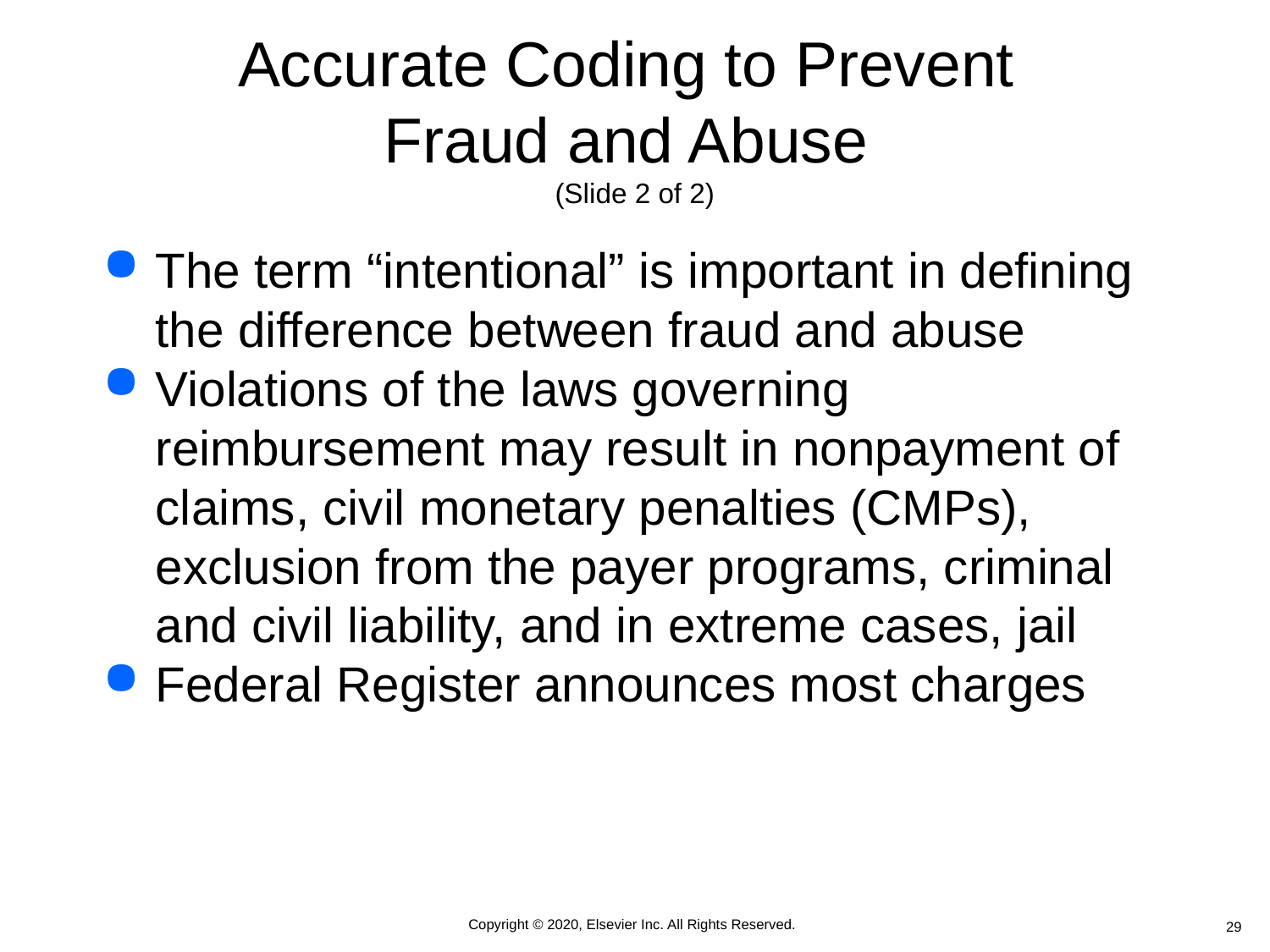

# Accurate Coding to Prevent Fraud and Abuse (Slide 2 of 2)
The term “intentional” is important in defining the difference between fraud and abuse
Violations of the laws governing reimbursement may result in nonpayment of claims, civil monetary penalties (CMPs), exclusion from the payer programs, criminal and civil liability, and in extreme cases, jail
Federal Register announces most charges